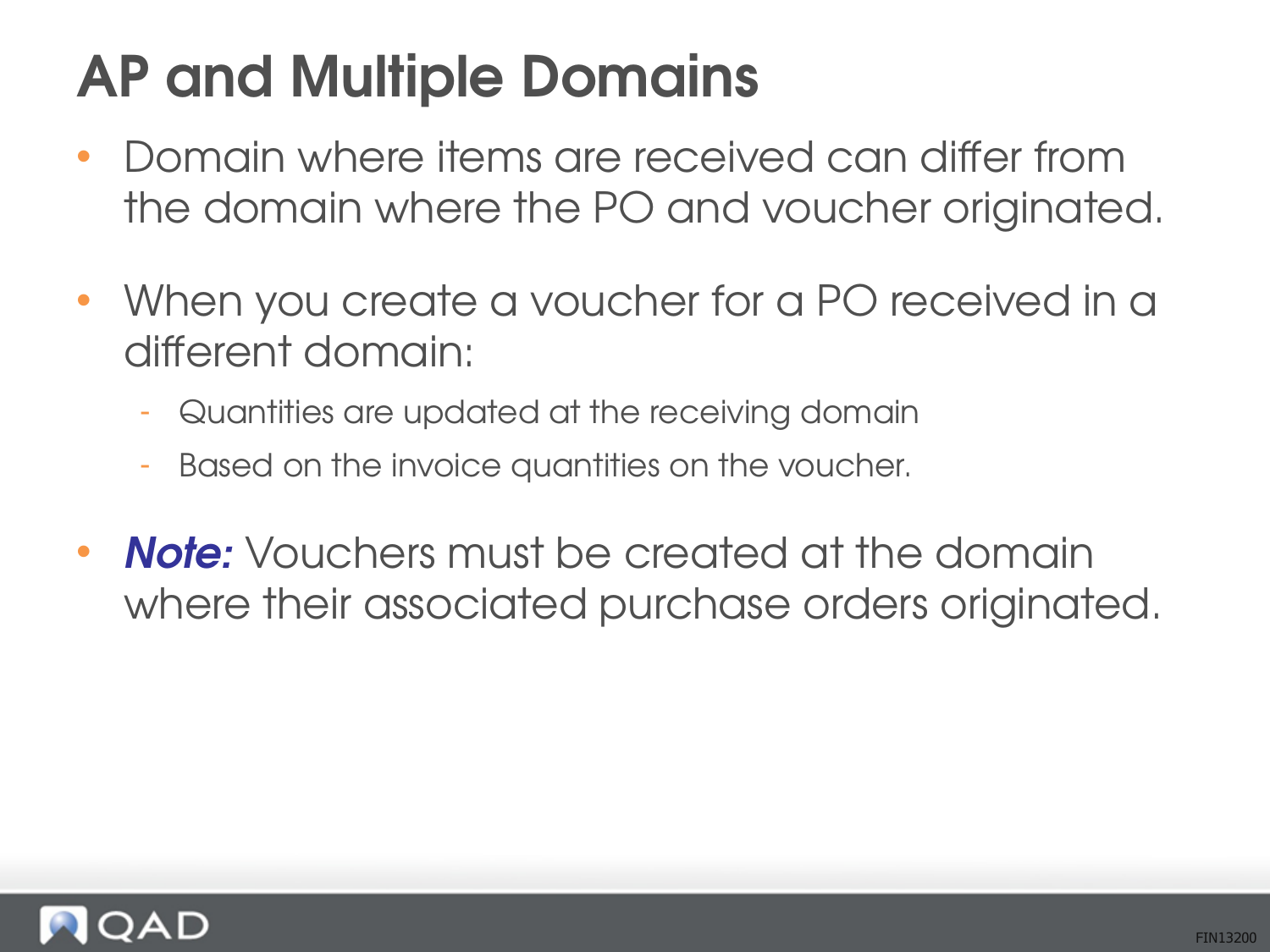

# AP and Multiple Domains
Domain where items are received can differ from the domain where the PO and voucher originated.
When you create a voucher for a PO received in a different domain:
Quantities are updated at the receiving domain
Based on the invoice quantities on the voucher.
Note: Vouchers must be created at the domain where their associated purchase orders originated.

FIN13200